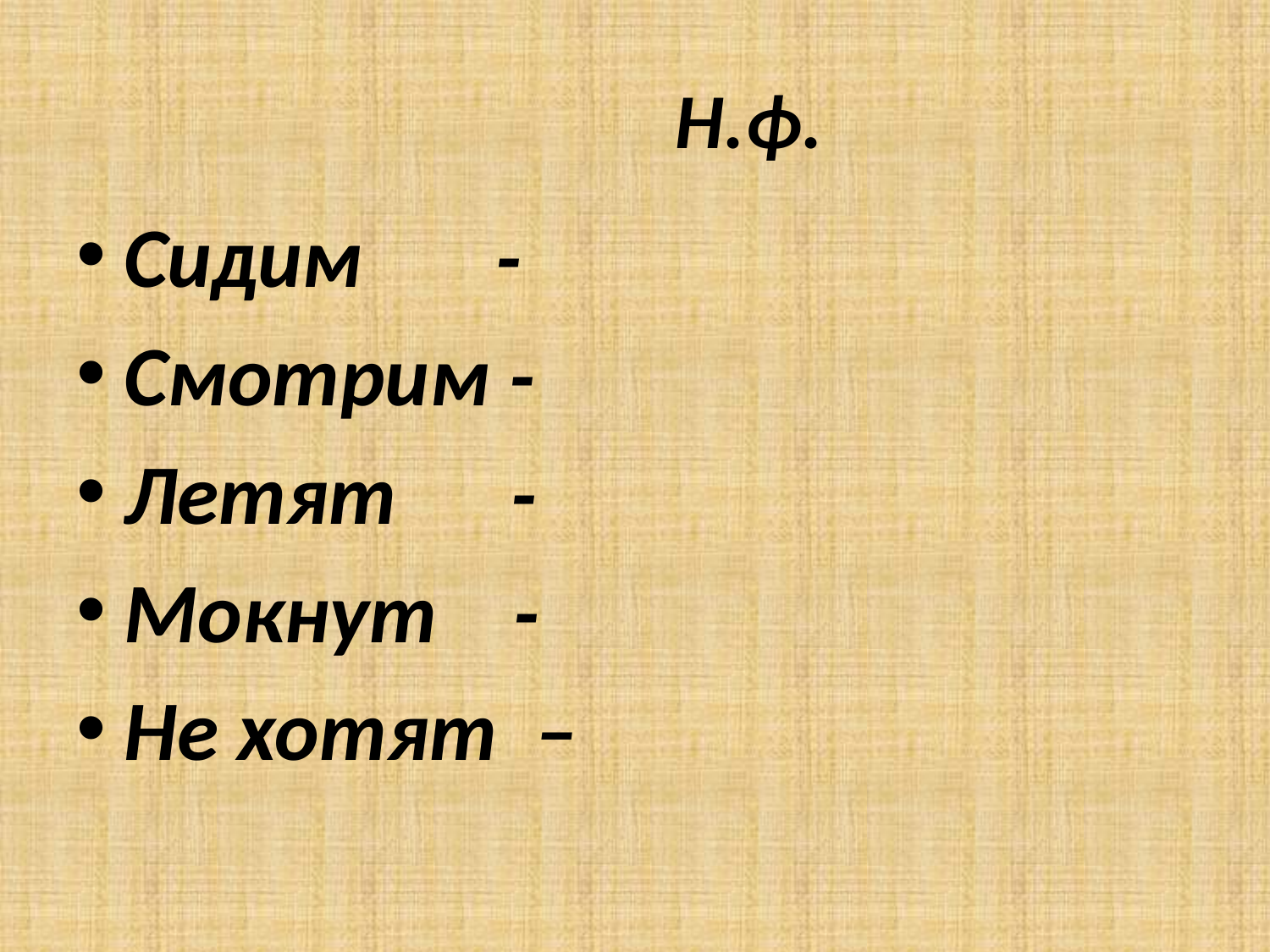

# Н.ф.
Сидим       -
Смотрим -
Летят      -
Мокнут    -
Не хотят  –